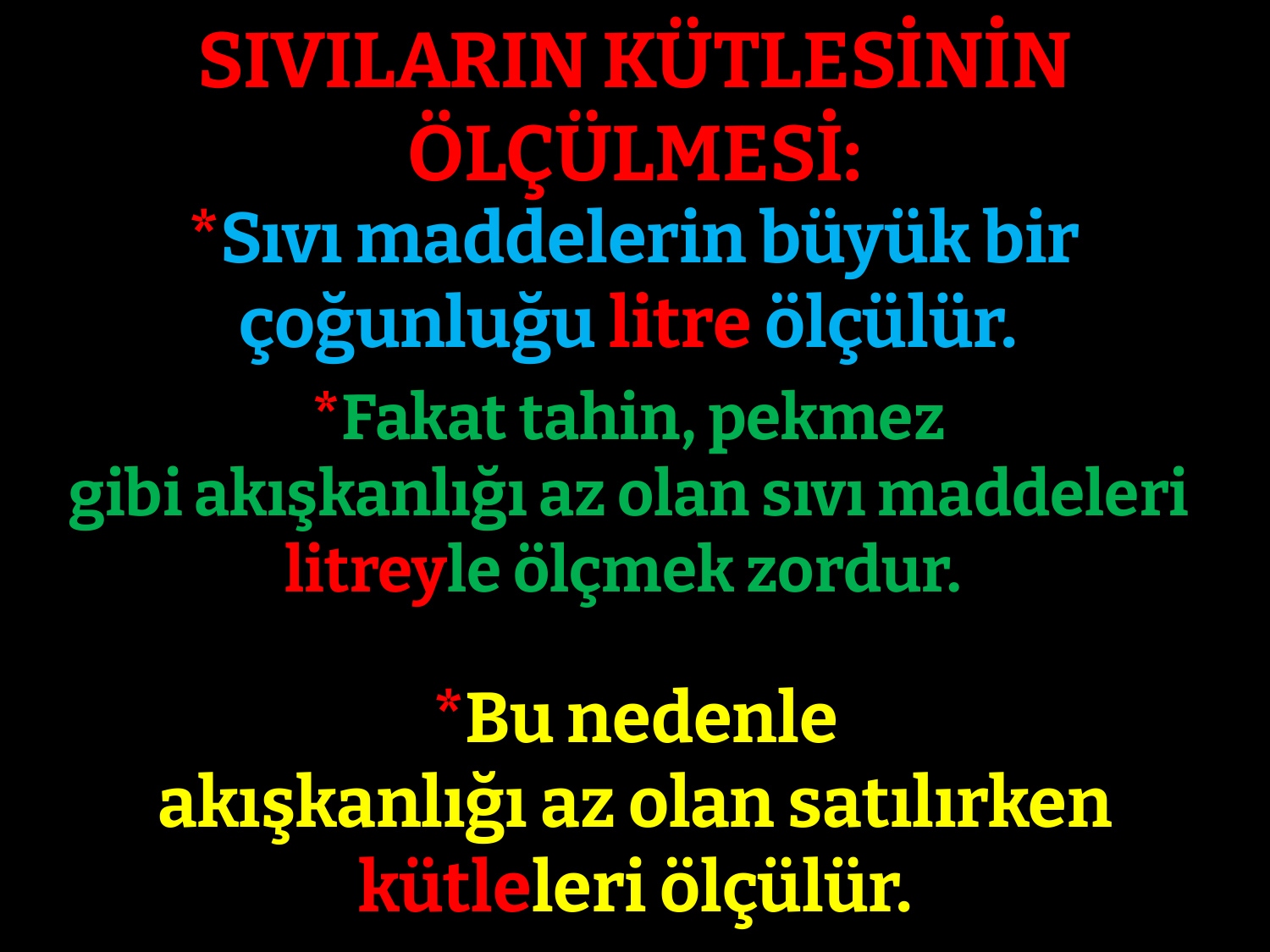

SIVILARIN KÜTLESİNİN ÖLÇÜLMESİ:
*Sıvı maddelerin büyük bir çoğunluğu litre ölçülür.
#
*Fakat tahin, pekmez
gibi akışkanlığı az olan sıvı maddeleri litreyle ölçmek zordur.
*Bu nedenle
akışkanlığı az olan satılırken kütleleri ölçülür.